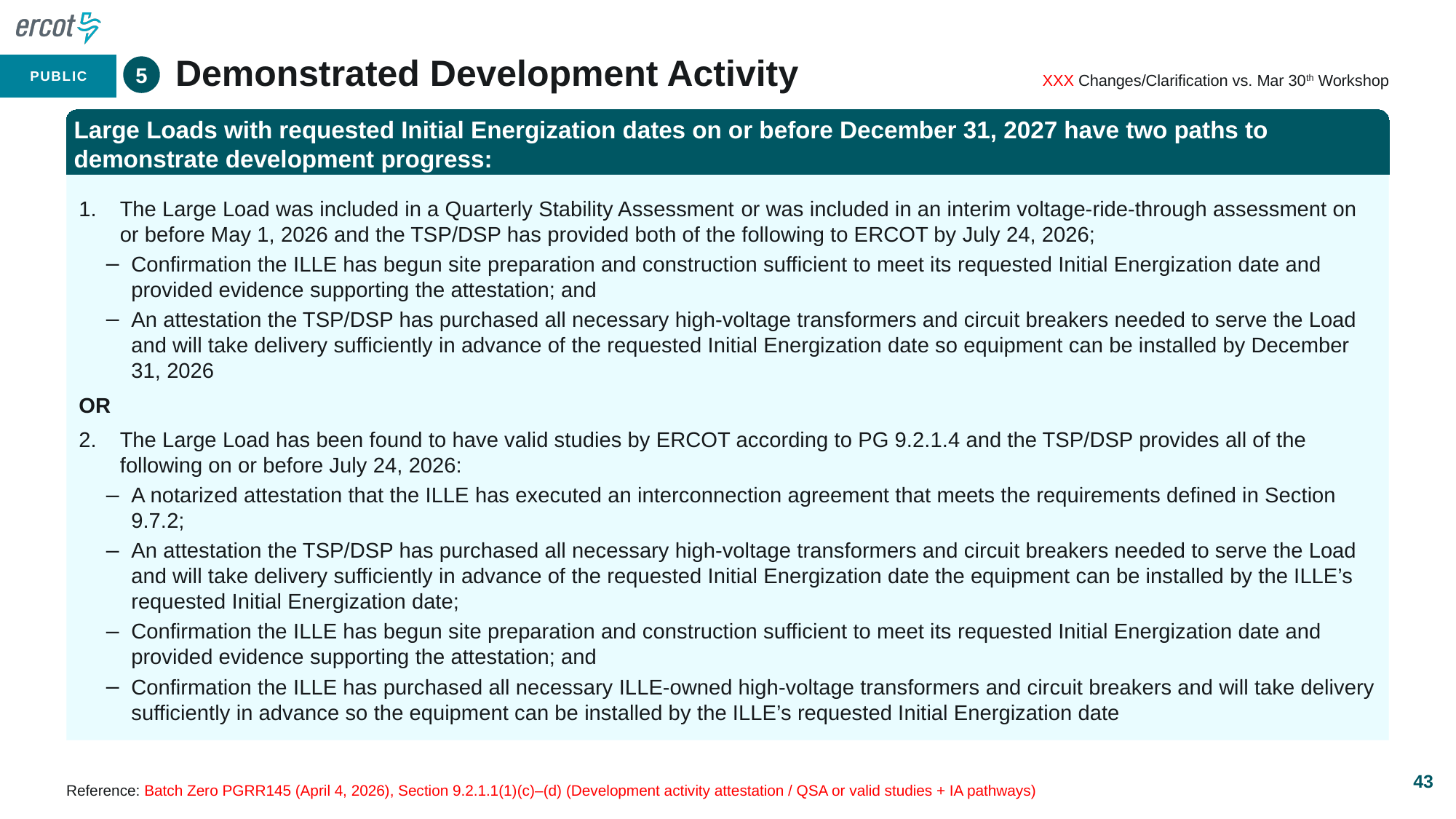

Demonstrated Development Activity
5
XXX Changes/Clarification vs. Mar 30th Workshop
Large Loads with requested Initial Energization dates on or before December 31, 2027 have two paths to demonstrate development progress:

The Large Load was included in a Quarterly Stability Assessment or was included in an interim voltage-ride-through assessment on or before May 1, 2026 and the TSP/DSP has provided both of the following to ERCOT by July 24, 2026;
Confirmation the ILLE has begun site preparation and construction sufficient to meet its requested Initial Energization date and provided evidence supporting the attestation; and
An attestation the TSP/DSP has purchased all necessary high-voltage transformers and circuit breakers needed to serve the Load and will take delivery sufficiently in advance of the requested Initial Energization date so equipment can be installed by December 31, 2026
OR
The Large Load has been found to have valid studies by ERCOT according to PG 9.2.1.4 and the TSP/DSP provides all of the following on or before July 24, 2026:
A notarized attestation that the ILLE has executed an interconnection agreement that meets the requirements defined in Section 9.7.2;
An attestation the TSP/DSP has purchased all necessary high-voltage transformers and circuit breakers needed to serve the Load and will take delivery sufficiently in advance of the requested Initial Energization date the equipment can be installed by the ILLE’s requested Initial Energization date;
Confirmation the ILLE has begun site preparation and construction sufficient to meet its requested Initial Energization date and provided evidence supporting the attestation; and
Confirmation the ILLE has purchased all necessary ILLE-owned high-voltage transformers and circuit breakers and will take delivery sufficiently in advance so the equipment can be installed by the ILLE’s requested Initial Energization date
43
Reference: Batch Zero PGRR145 (April 4, 2026), Section 9.2.1.1(1)(c)–(d) (Development activity attestation / QSA or valid studies + IA pathways)